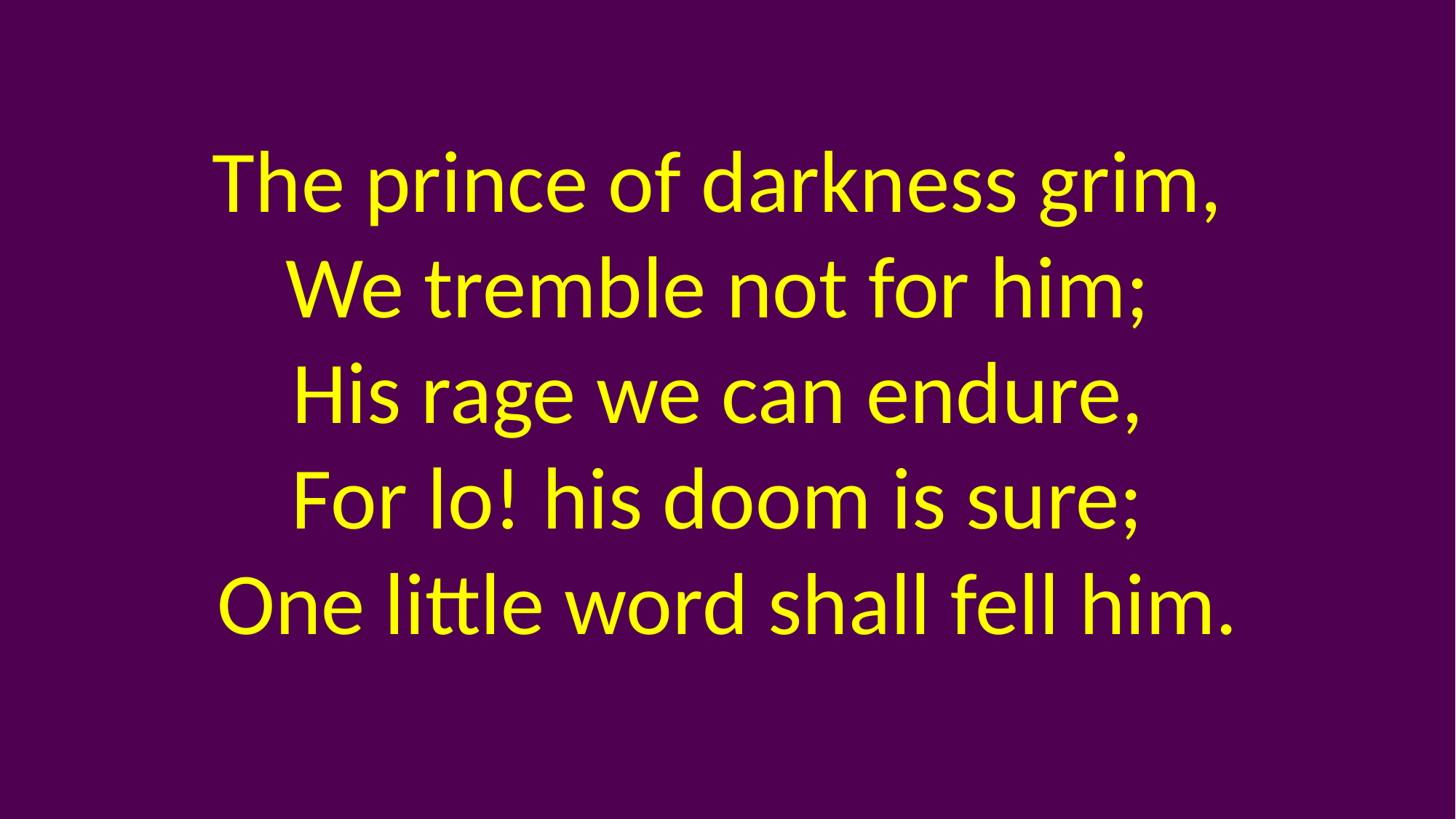

The prince of darkness grim,
We tremble not for him;
His rage we can endure,
For lo! his doom is sure;
One little word shall fell him.